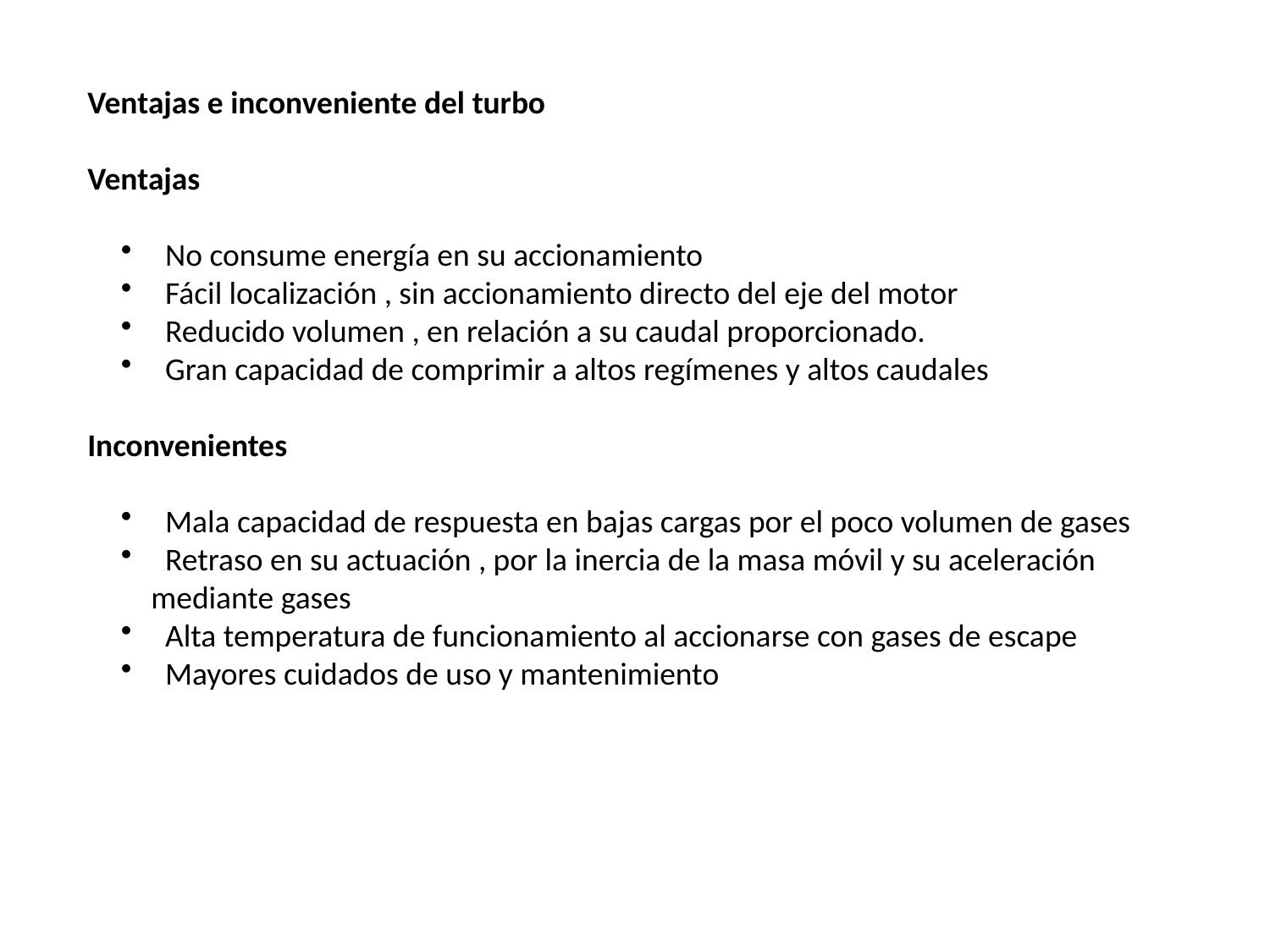

Ventajas e inconveniente del turbo

Ventajas

  No consume energía en su accionamiento
  Fácil localización , sin accionamiento directo del eje del motor
  Reducido volumen , en relación a su caudal proporcionado.
  Gran capacidad de comprimir a altos regímenes y altos caudales

Inconvenientes

  Mala capacidad de respuesta en bajas cargas por el poco volumen de gases
  Retraso en su actuación , por la inercia de la masa móvil y su aceleración mediante gases
  Alta temperatura de funcionamiento al accionarse con gases de escape
  Mayores cuidados de uso y mantenimiento